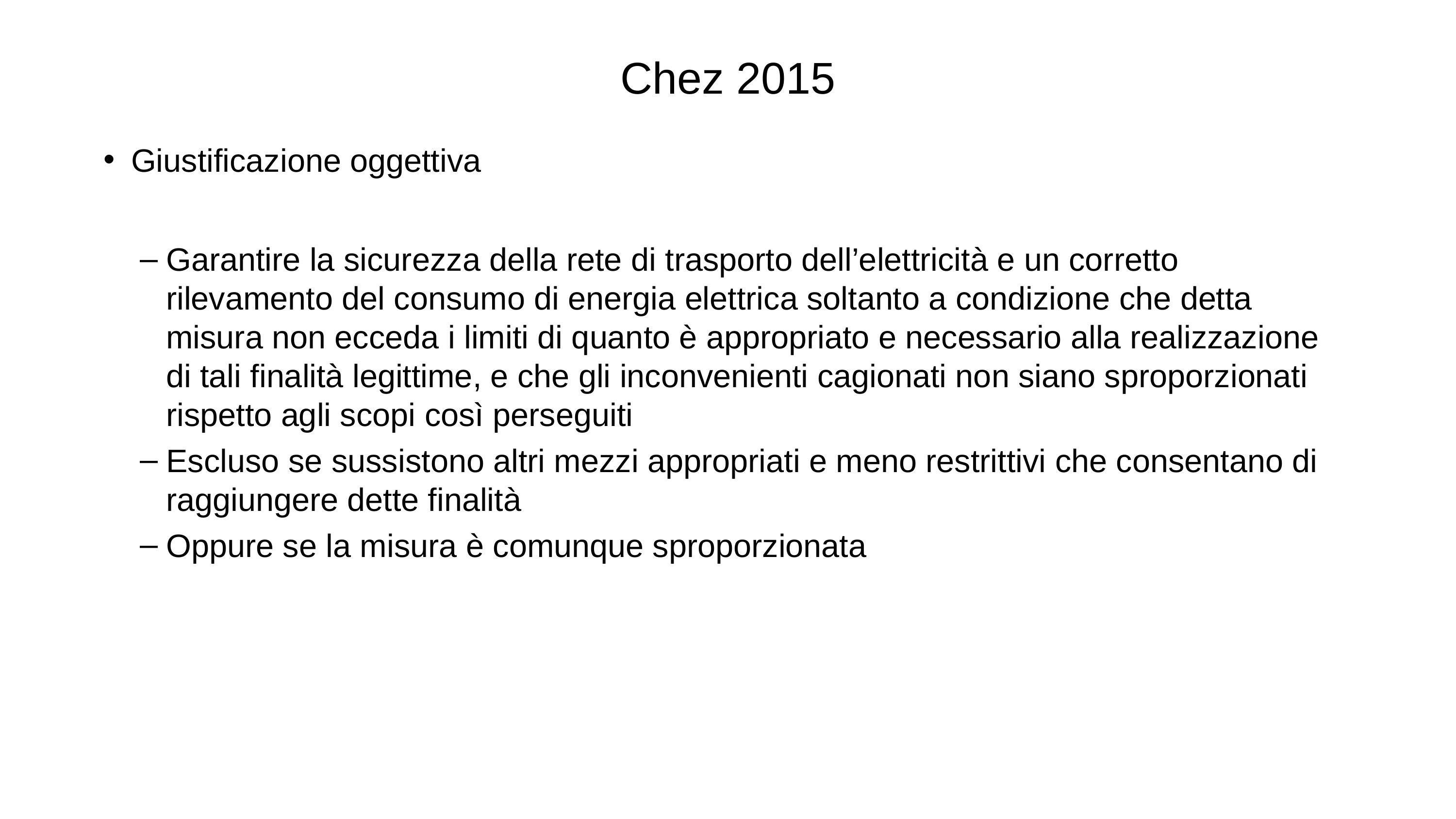

# Chez 2015
Giustificazione oggettiva

Garantire la sicurezza della rete di trasporto dell’elettricità e un corretto rilevamento del consumo di energia elettrica soltanto a condizione che detta misura non ecceda i limiti di quanto è appropriato e necessario alla realizzazione di tali finalità legittime, e che gli inconvenienti cagionati non siano sproporzionati rispetto agli scopi così perseguiti
Escluso se sussistono altri mezzi appropriati e meno restrittivi che consentano di raggiungere dette finalità
Oppure se la misura è comunque sproporzionata